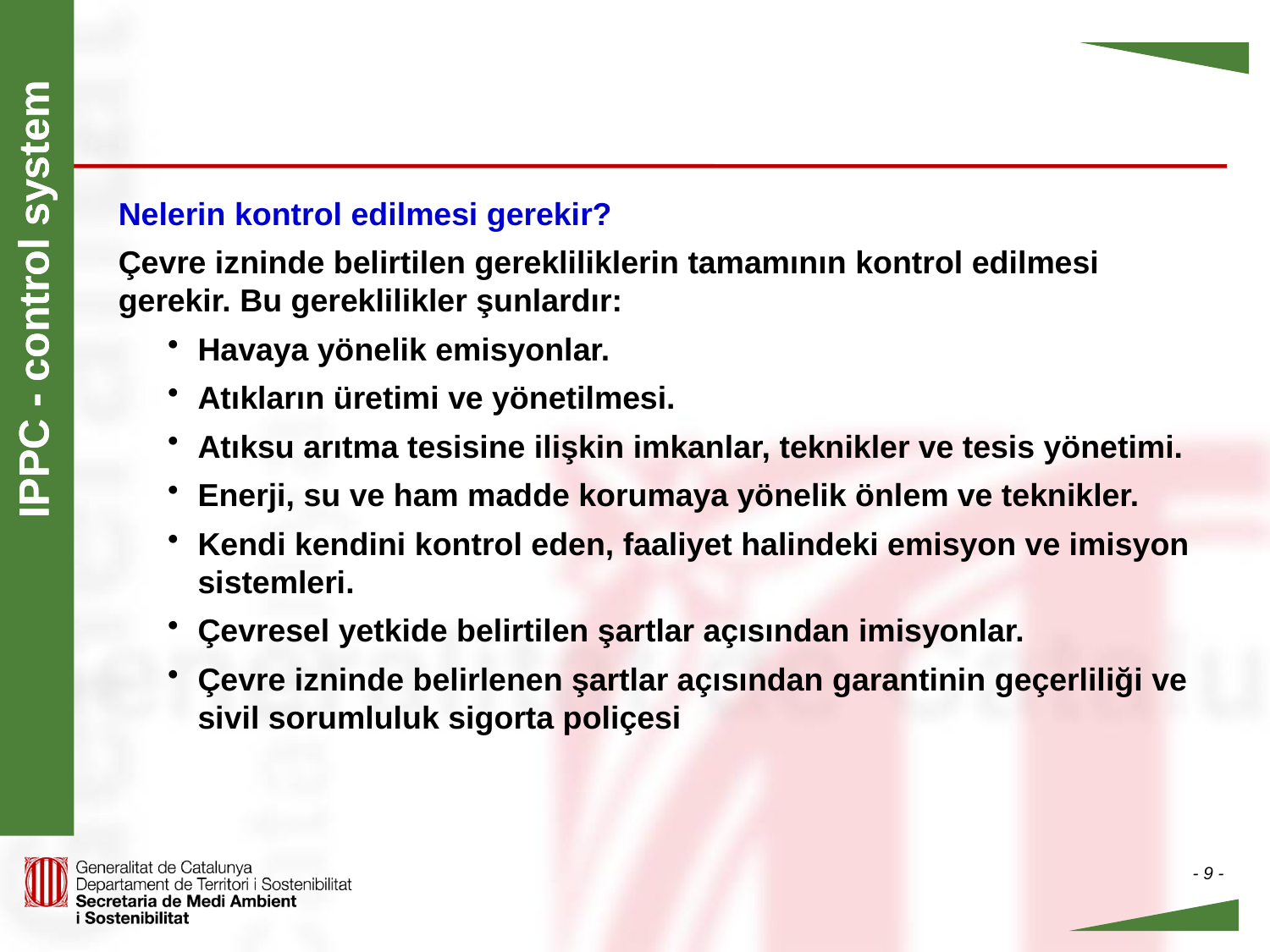

Nelerin kontrol edilmesi gerekir?
Çevre izninde belirtilen gerekliliklerin tamamının kontrol edilmesi gerekir. Bu gereklilikler şunlardır:
Havaya yönelik emisyonlar.
Atıkların üretimi ve yönetilmesi.
Atıksu arıtma tesisine ilişkin imkanlar, teknikler ve tesis yönetimi.
Enerji, su ve ham madde korumaya yönelik önlem ve teknikler.
Kendi kendini kontrol eden, faaliyet halindeki emisyon ve imisyon sistemleri.
Çevresel yetkide belirtilen şartlar açısından imisyonlar.
Çevre izninde belirlenen şartlar açısından garantinin geçerliliği ve sivil sorumluluk sigorta poliçesi
IPPC - control system